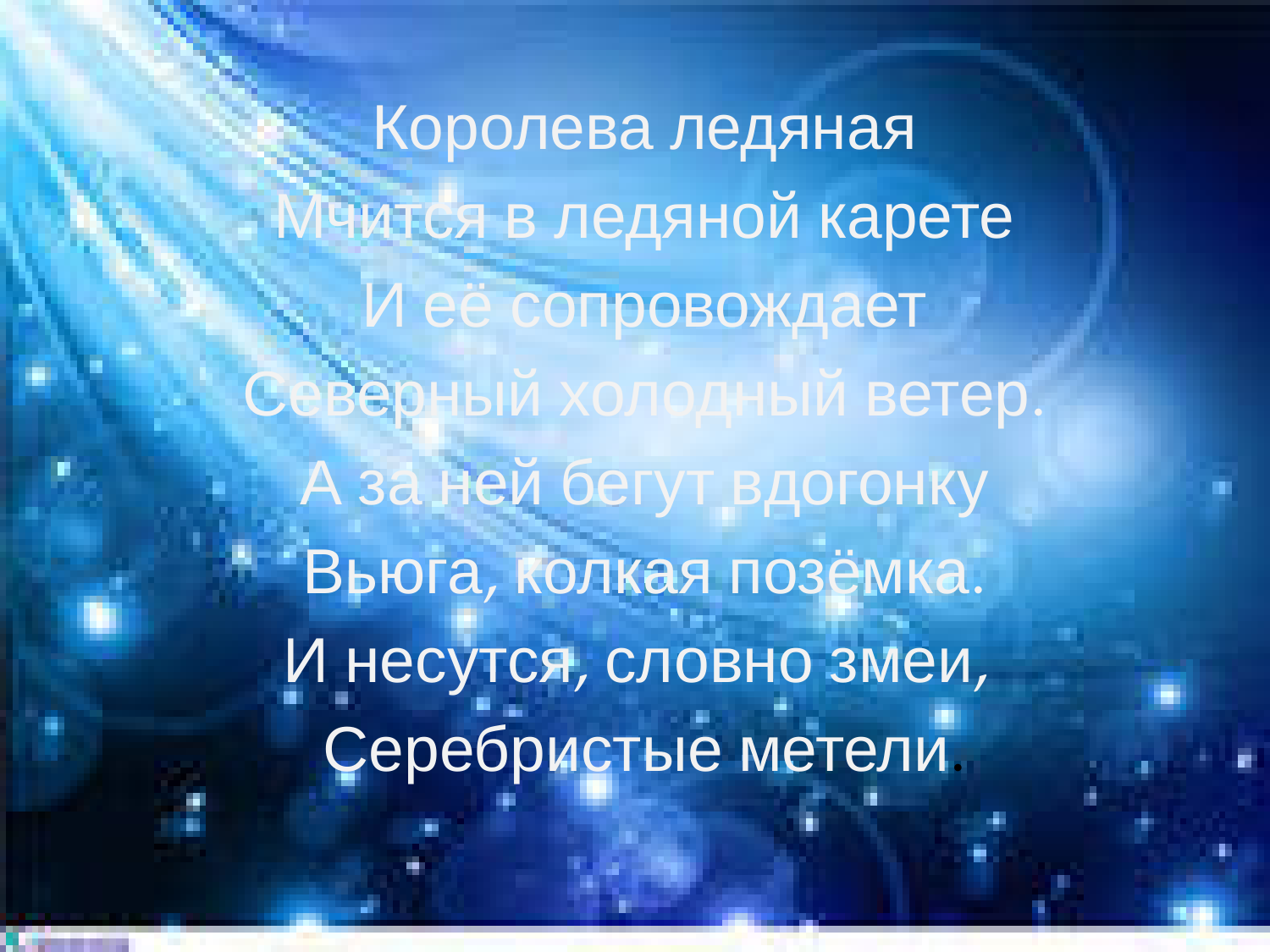

Королева ледяная
Мчится в ледяной карете
И её сопровождает
Северный холодный ветер.
А за ней бегут вдогонку
Вьюга, колкая позёмка.
И несутся, словно змеи,
Серебристые метели.